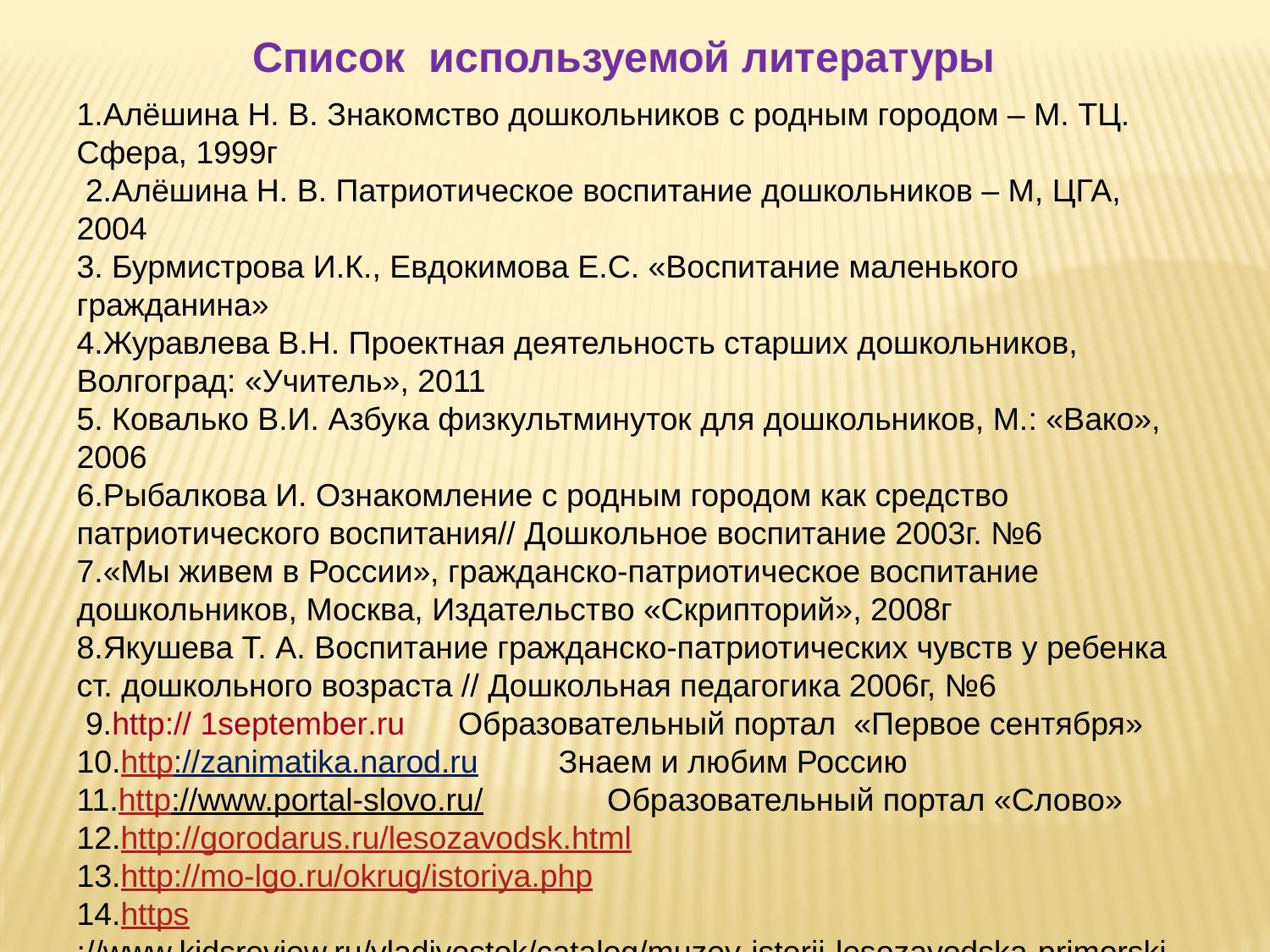

Список  используемой литературы
1.Алёшина Н. В. Знакомство дошкольников с родным городом – М. ТЦ. Сфера, 1999г
 2.Алёшина Н. В. Патриотическое воспитание дошкольников – М, ЦГА, 2004
3. Бурмистрова И.К., Евдокимова Е.С. «Воспитание маленького гражданина»
4.Журавлева В.Н. Проектная деятельность старших дошкольников, Волгоград: «Учитель», 2011
5. Ковалько В.И. Азбука физкультминуток для дошкольников, М.: «Вако», 2006
6.Рыбалкова И. Ознакомление с родным городом как средство патриотического воспитания// Дошкольное воспитание 2003г. №6
7.«Мы живем в России», гражданско-патриотическое воспитание дошкольников, Москва, Издательство «Скрипторий», 2008г
8.Якушева Т. А. Воспитание гражданско-патриотических чувств у ребенка ст. дошкольного возраста // Дошкольная педагогика 2006г, №6
 9.http:// 1september.ru      Образовательный портал  «Первое сентября»
10.http://zanimatika.narod.ru         Знаем и любим Россию
11.http://www.portal-slovo.ru/              Образовательный портал «Слово»
12.http://gorodarus.ru/lesozavodsk.html
13.http://mo-lgo.ru/okrug/istoriya.php
14.https://www.kidsreview.ru/vladivostok/catalog/muzey-istorii-lesozavodska-primorskiy-kray
12.http://old.pgpb.ru/cd/terra/lesozav/les09.htm